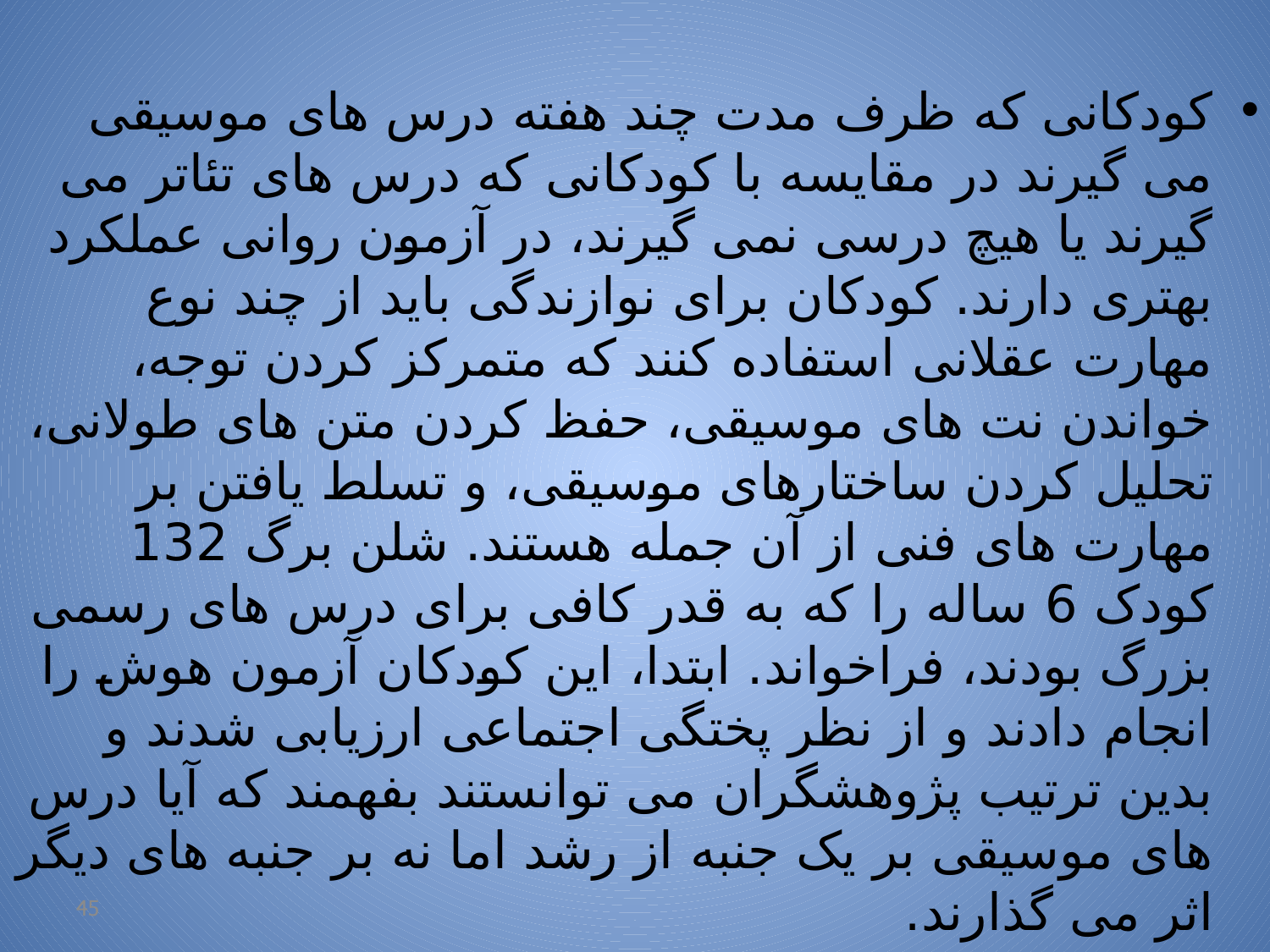

کودکانی که ظرف مدت چند هفته درس های موسیقی می گیرند در مقایسه با کودکانی که درس های تئاتر می گیرند یا هیچ درسی نمی گیرند، در آزمون روانی عملکرد بهتری دارند. کودکان برای نوازندگی باید از چند نوع مهارت عقلانی استفاده کنند که متمرکز کردن توجه، خواندن نت های موسیقی، حفظ کردن متن های طولانی، تحلیل کردن ساختارهای موسیقی، و تسلط یافتن بر مهارت های فنی از آن جمله هستند. شلن برگ 132 کودک 6 ساله را که به قدر کافی برای درس های رسمی بزرگ بودند، فراخواند. ابتدا، این کودکان آزمون هوش را انجام دادند و از نظر پختگی اجتماعی ارزیابی شدند و بدین ترتیب پژوهشگران می توانستند بفهمند که آیا درس های موسیقی بر یک جنبه از رشد اما نه بر جنبه های دیگر اثر می گذارند.
45